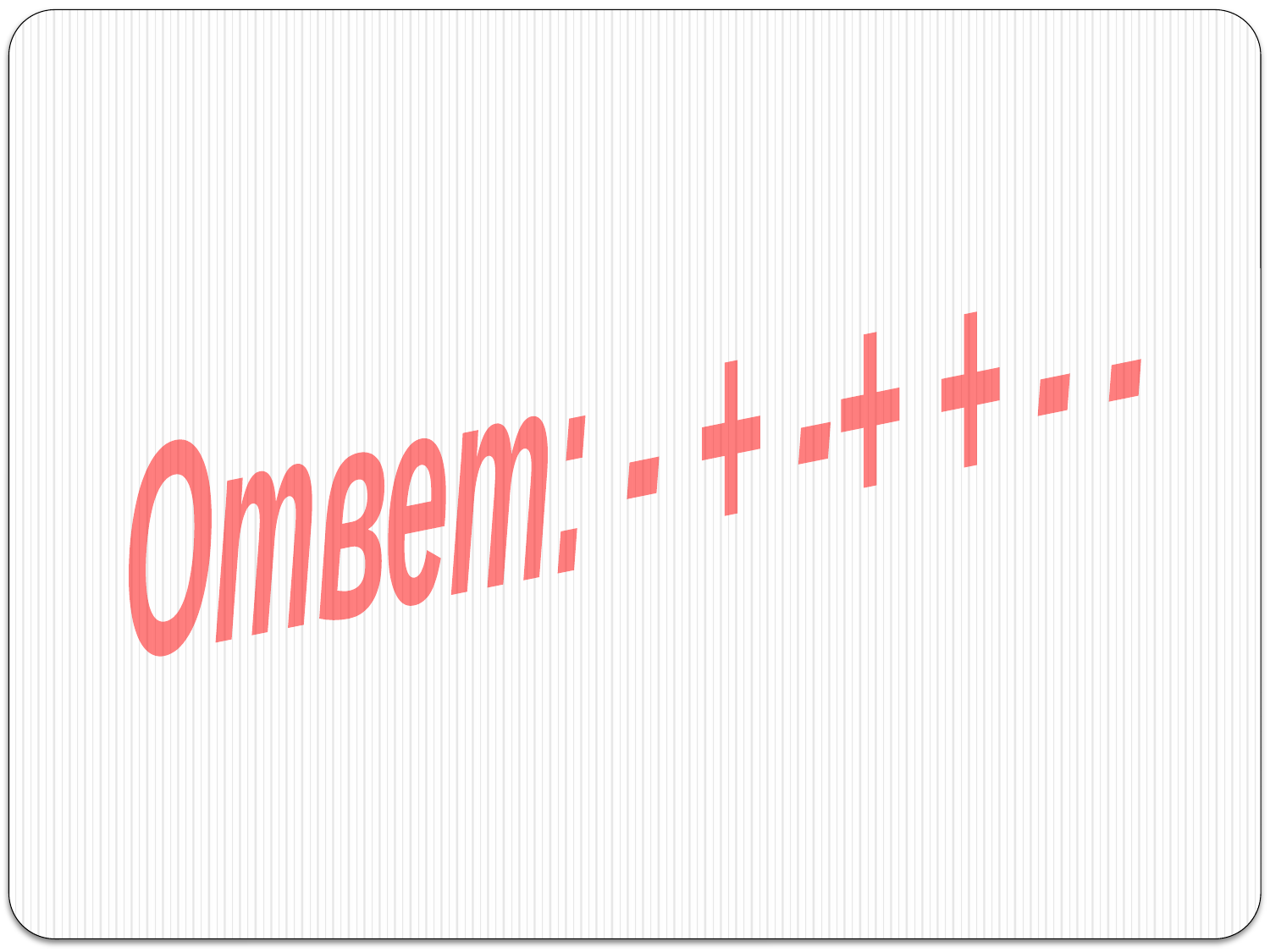

Ответ: - + -+ + - -